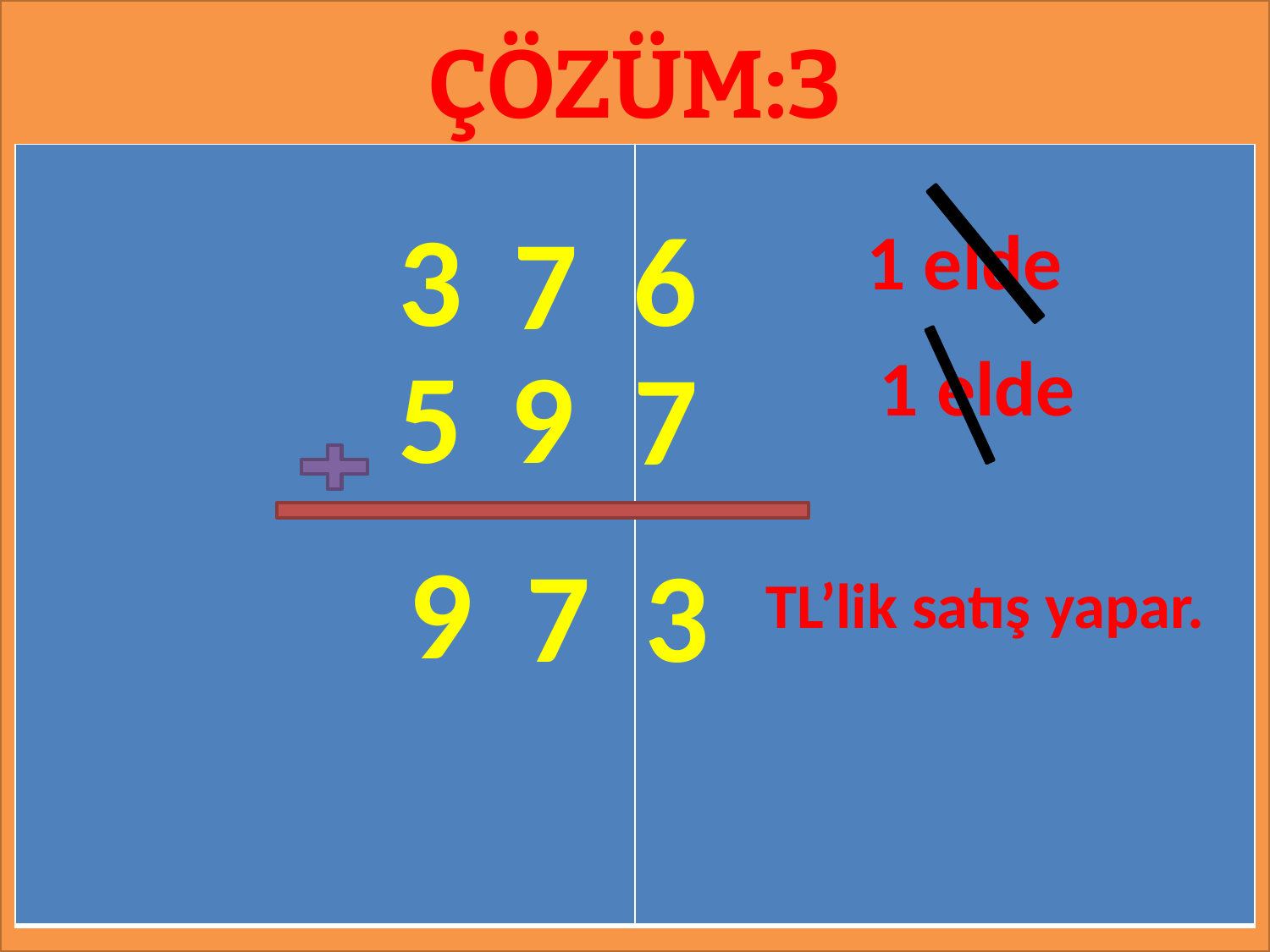

ÇÖZÜM:3
#

|  |  |
| --- | --- |
6
3
7
1 elde

5
9
7
1 elde

9
7
3
TL’lik satış yapar.